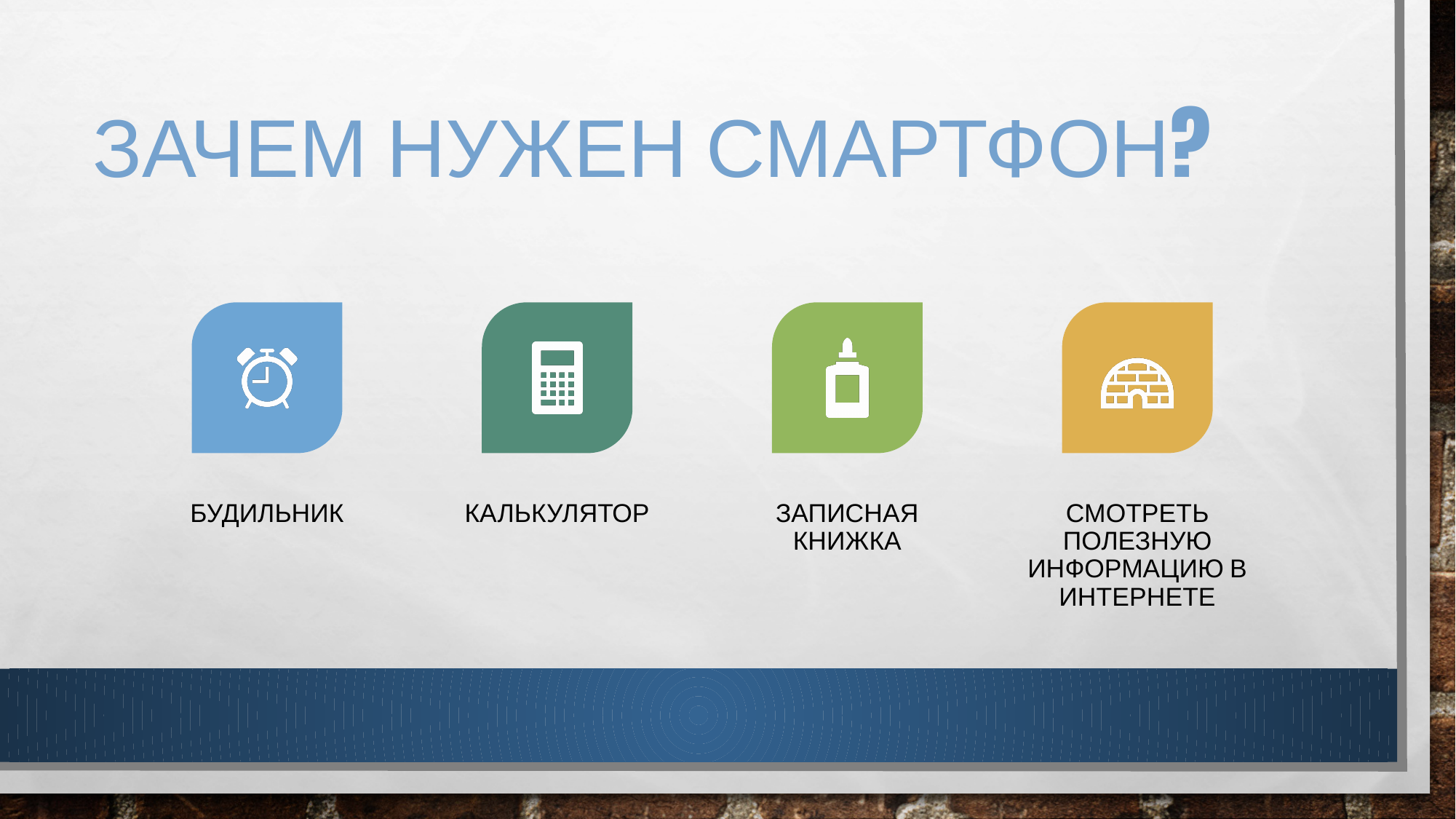

# Зачем нужен смартфон?
Будильник
Калькулятор
Записная книжка
Смотреть полезную информацию в интернете